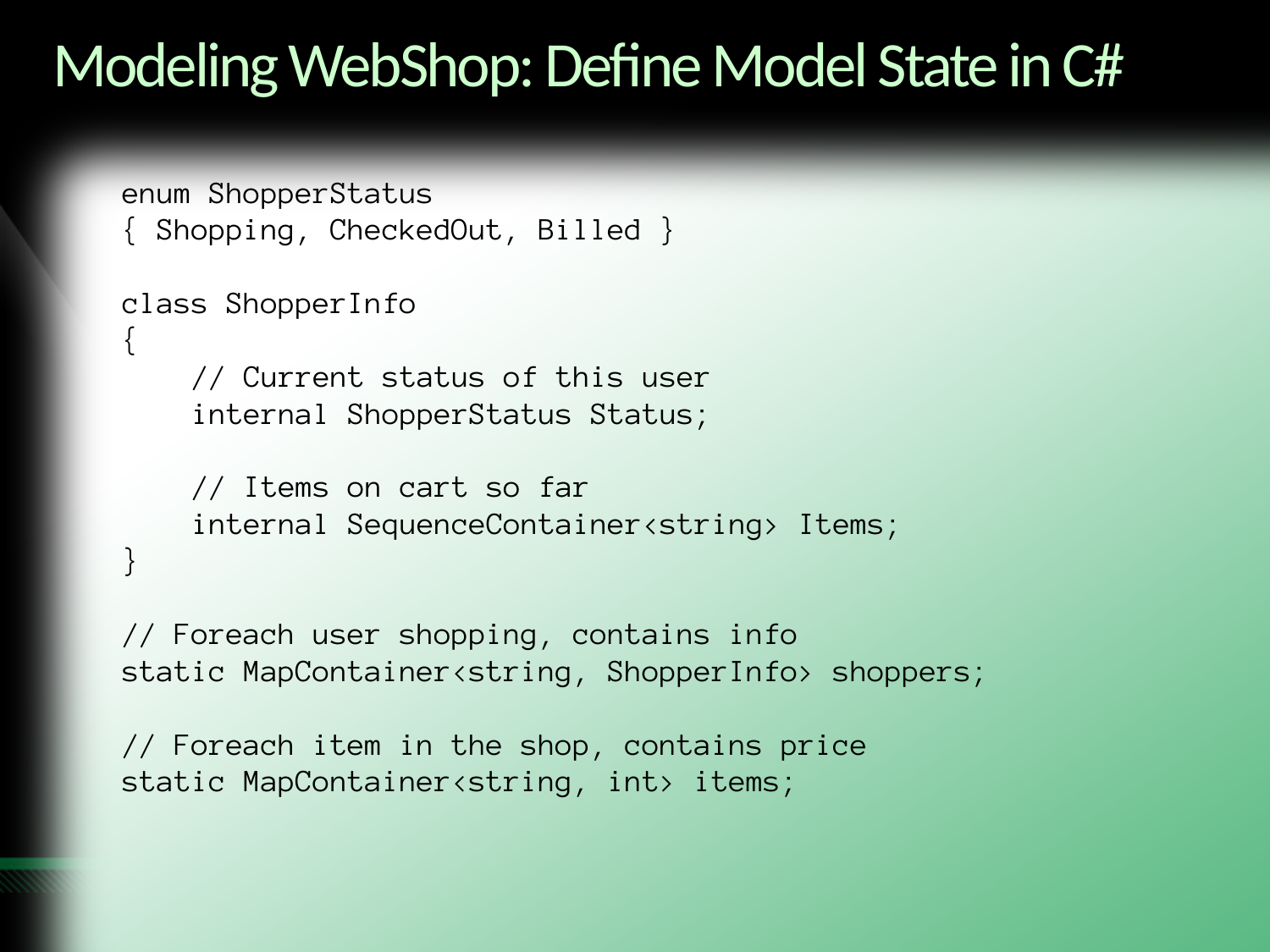

# Modeling WebShop: Define Model State in C#
enum ShopperStatus
{ Shopping, CheckedOut, Billed }

class ShopperInfo
{
    // Current status of this user
    internal ShopperStatus Status;

    // Items on cart so far
    internal SequenceContainer<string> Items;
}

// Foreach user shopping, contains info
static MapContainer<string, ShopperInfo> shoppers;

// Foreach item in the shop, contains price
static MapContainer<string, int> items;